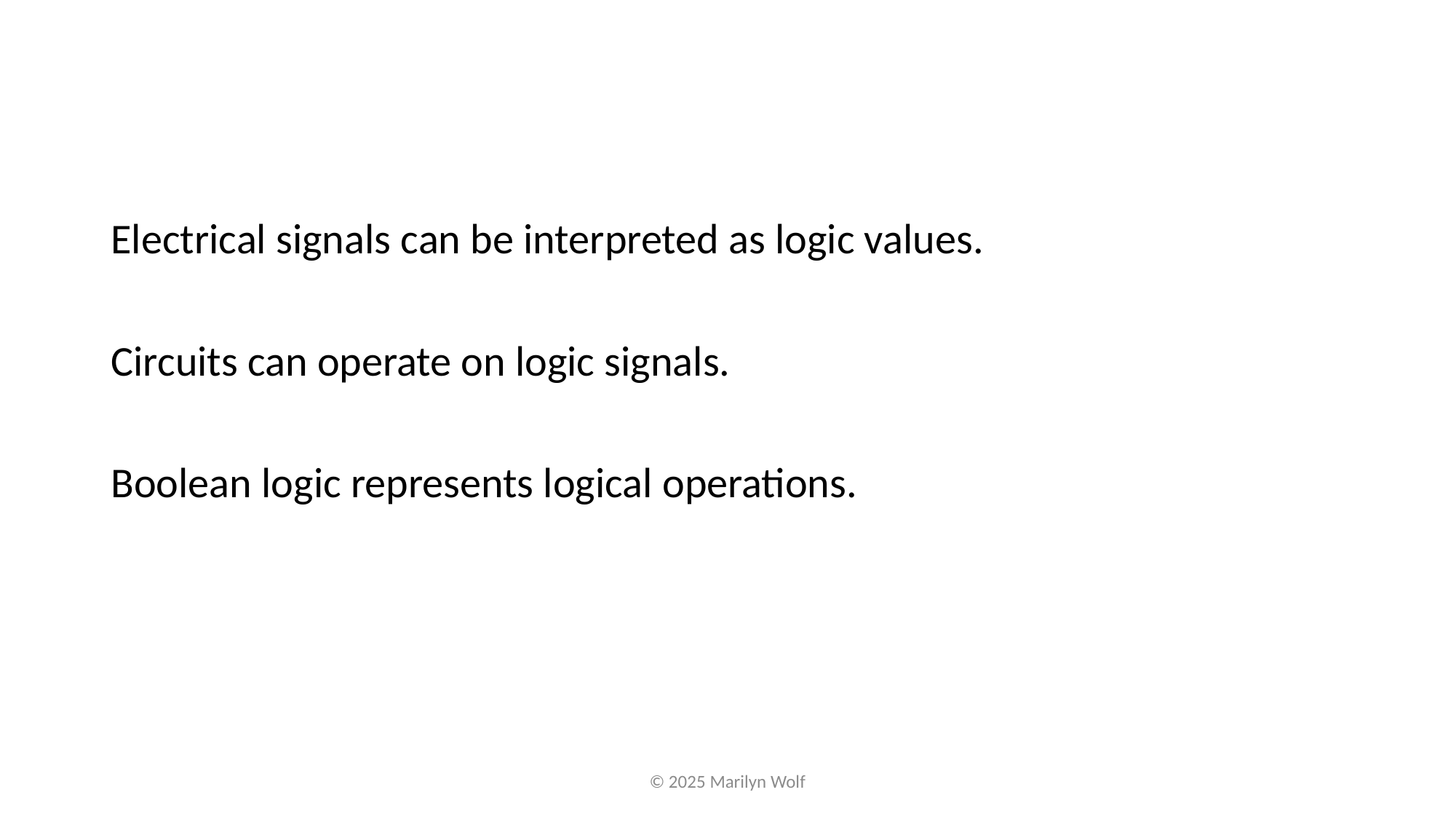

Electrical signals can be interpreted as logic values.

Circuits can operate on logic signals.

Boolean logic represents logical operations.
© 2025 Marilyn Wolf